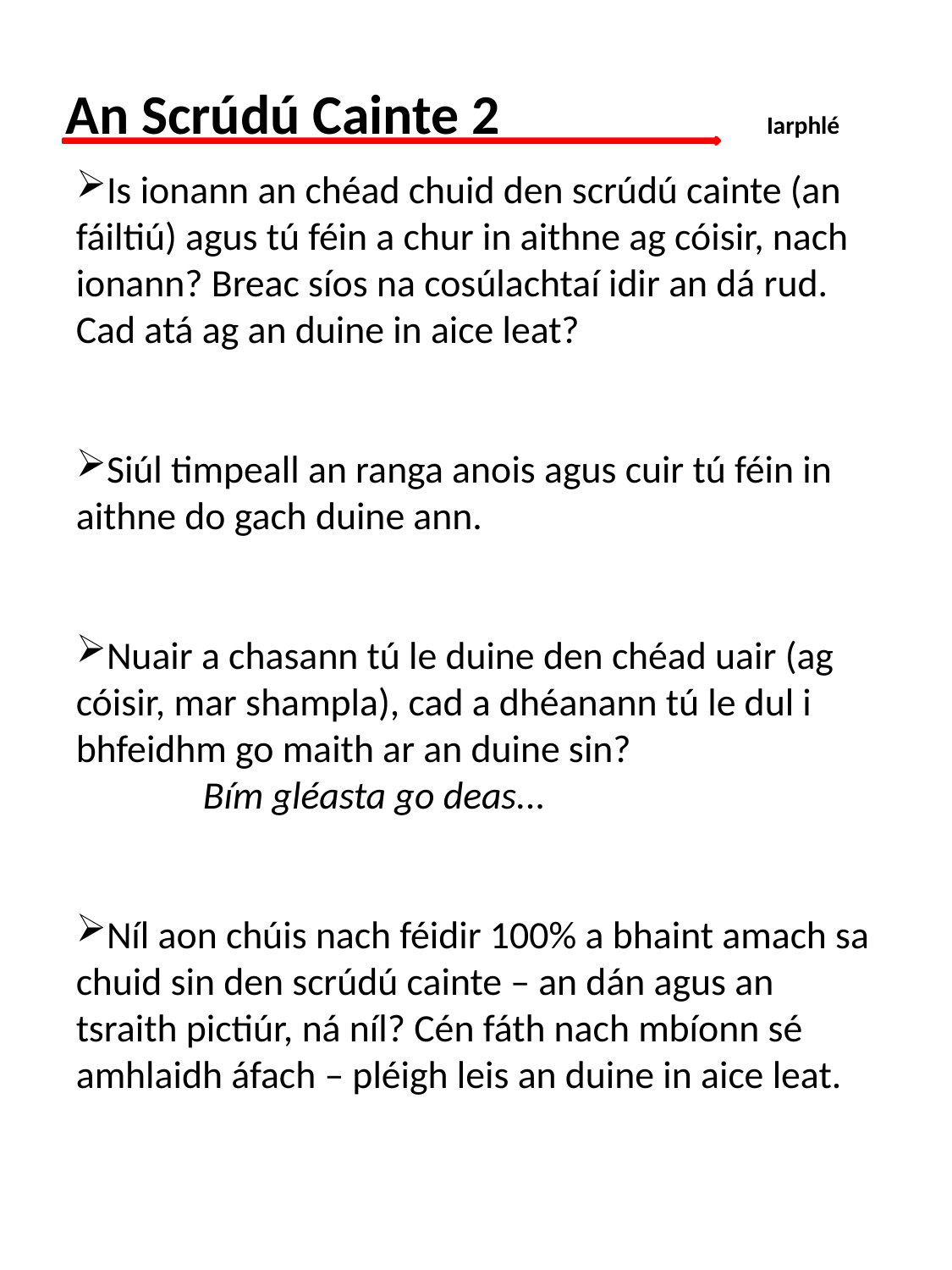

An Scrúdú Cainte 2	                Iarphlé

Is ionann an chéad chuid den scrúdú cainte (an fáiltiú) agus tú féin a chur in aithne ag cóisir, nach ionann? Breac síos na cosúlachtaí idir an dá rud. Cad atá ag an duine in aice leat?

Siúl timpeall an ranga anois agus cuir tú féin in aithne do gach duine ann.

Nuair a chasann tú le duine den chéad uair (ag cóisir, mar shampla), cad a dhéanann tú le dul i bhfeidhm go maith ar an duine sin?
	Bím gléasta go deas...

Níl aon chúis nach féidir 100% a bhaint amach sa chuid sin den scrúdú cainte – an dán agus an tsraith pictiúr, ná níl? Cén fáth nach mbíonn sé amhlaidh áfach – pléigh leis an duine in aice leat.